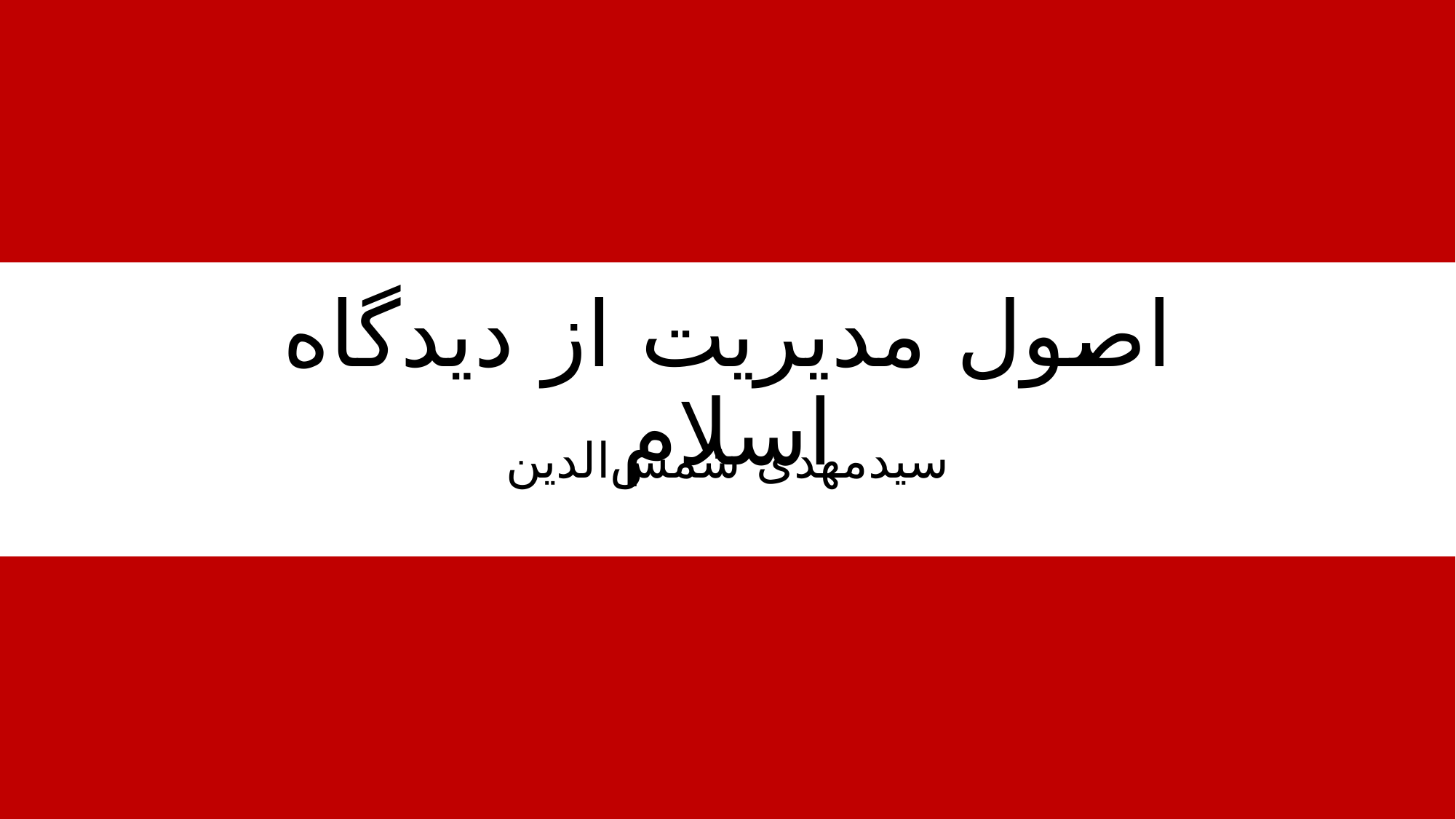

# اصول مدیریت از دیدگاه اسلام
سید‌مهدی شمس‌الدین